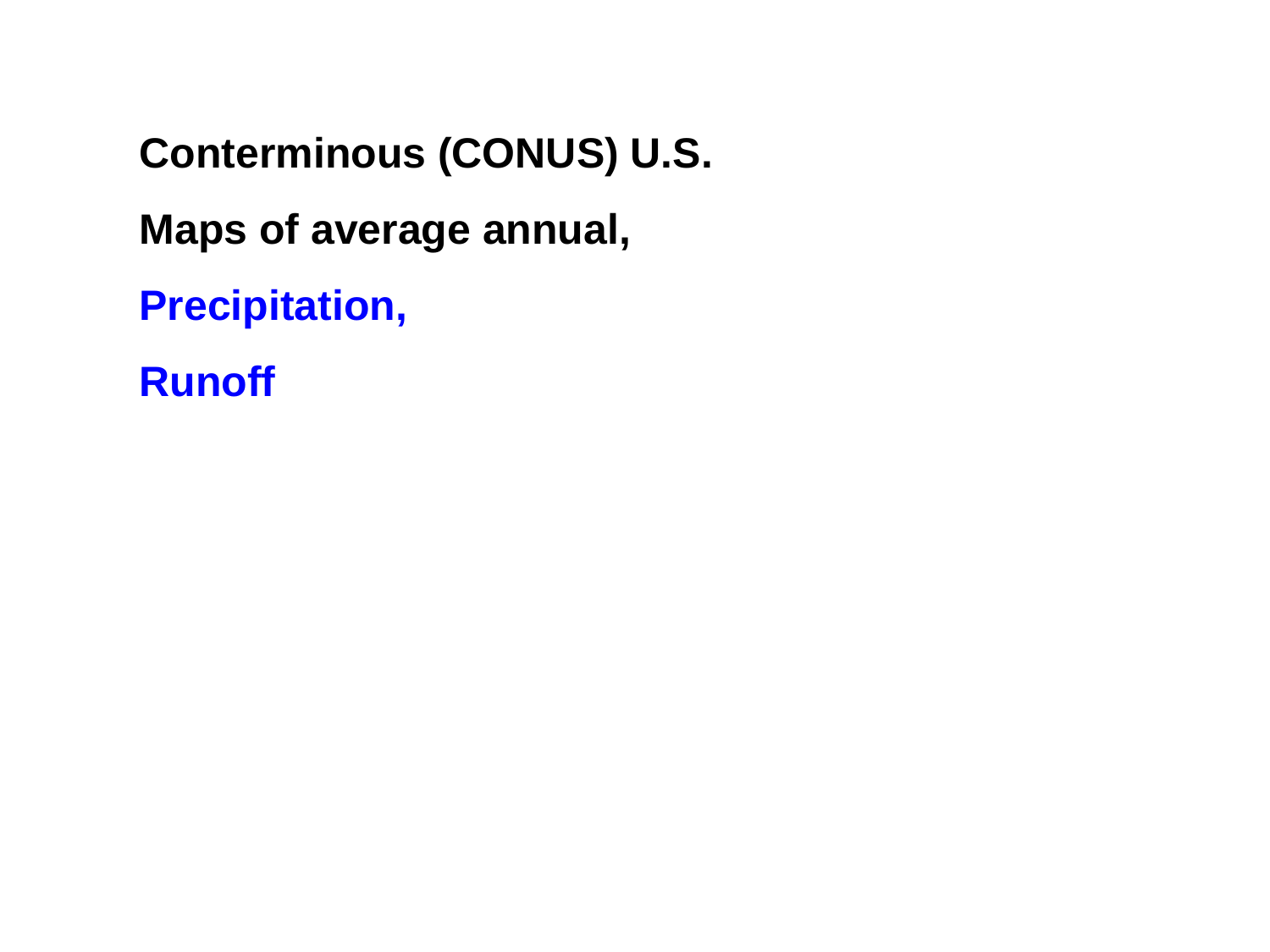

Conterminous (CONUS) U.S.
Maps of average annual,
Precipitation,
Runoff